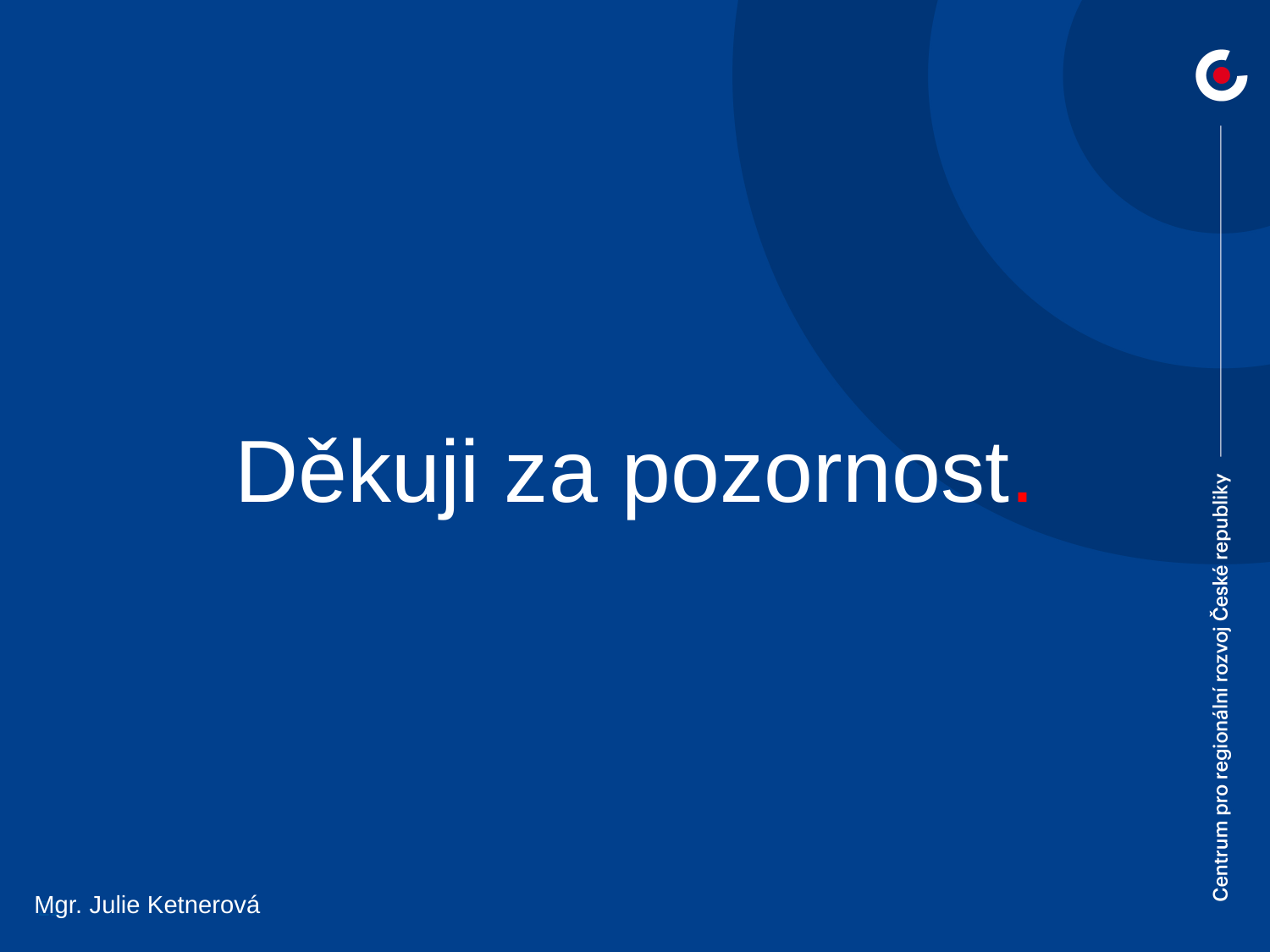

Děkuji za pozornost.
21
Mgr. Julie Ketnerová